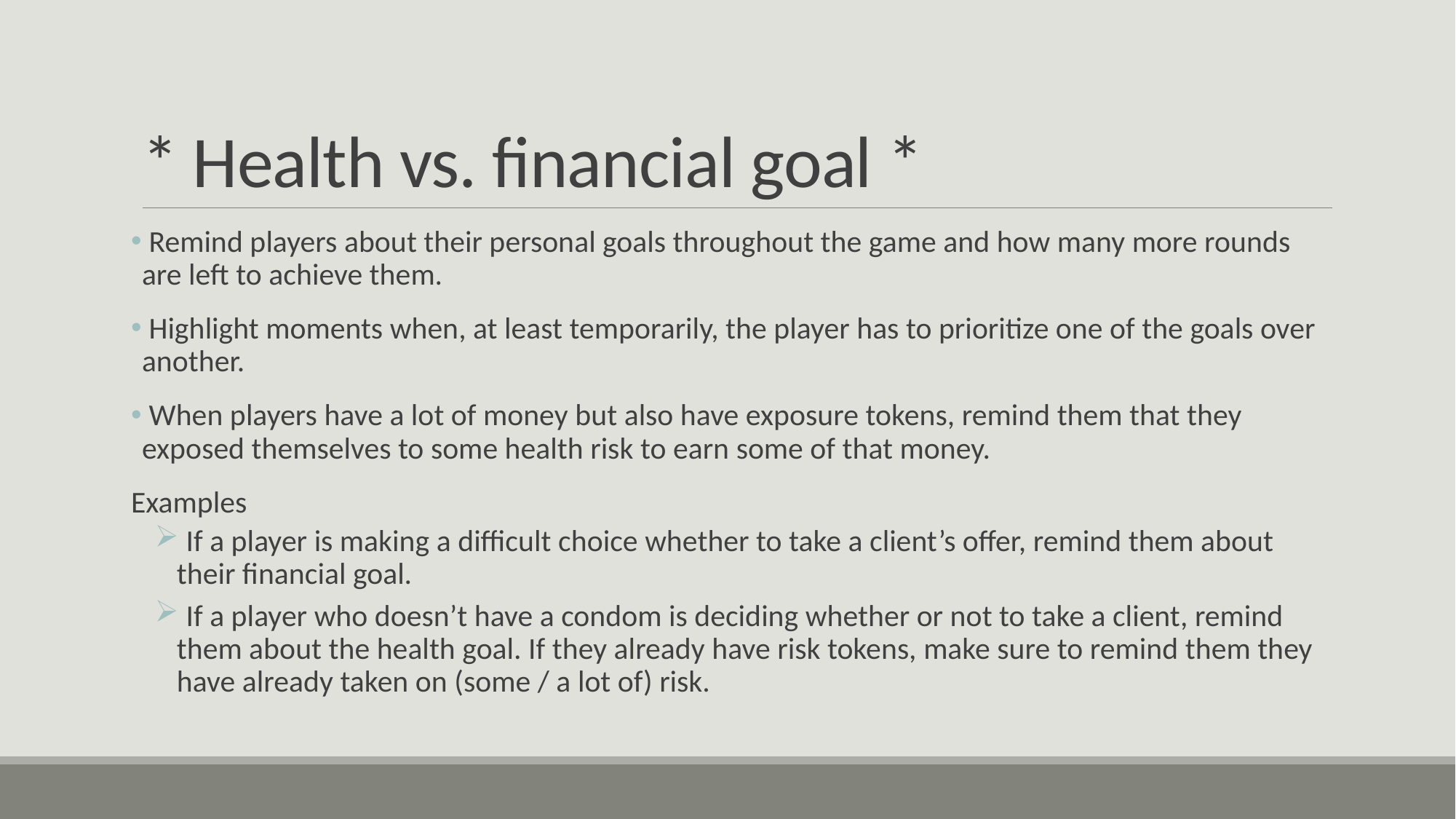

# * Health vs. financial goal *
 Remind players about their personal goals throughout the game and how many more rounds are left to achieve them.
 Highlight moments when, at least temporarily, the player has to prioritize one of the goals over another.
 When players have a lot of money but also have exposure tokens, remind them that they exposed themselves to some health risk to earn some of that money.
Examples
 If a player is making a difficult choice whether to take a client’s offer, remind them about their financial goal.
 If a player who doesn’t have a condom is deciding whether or not to take a client, remind them about the health goal. If they already have risk tokens, make sure to remind them they have already taken on (some / a lot of) risk.